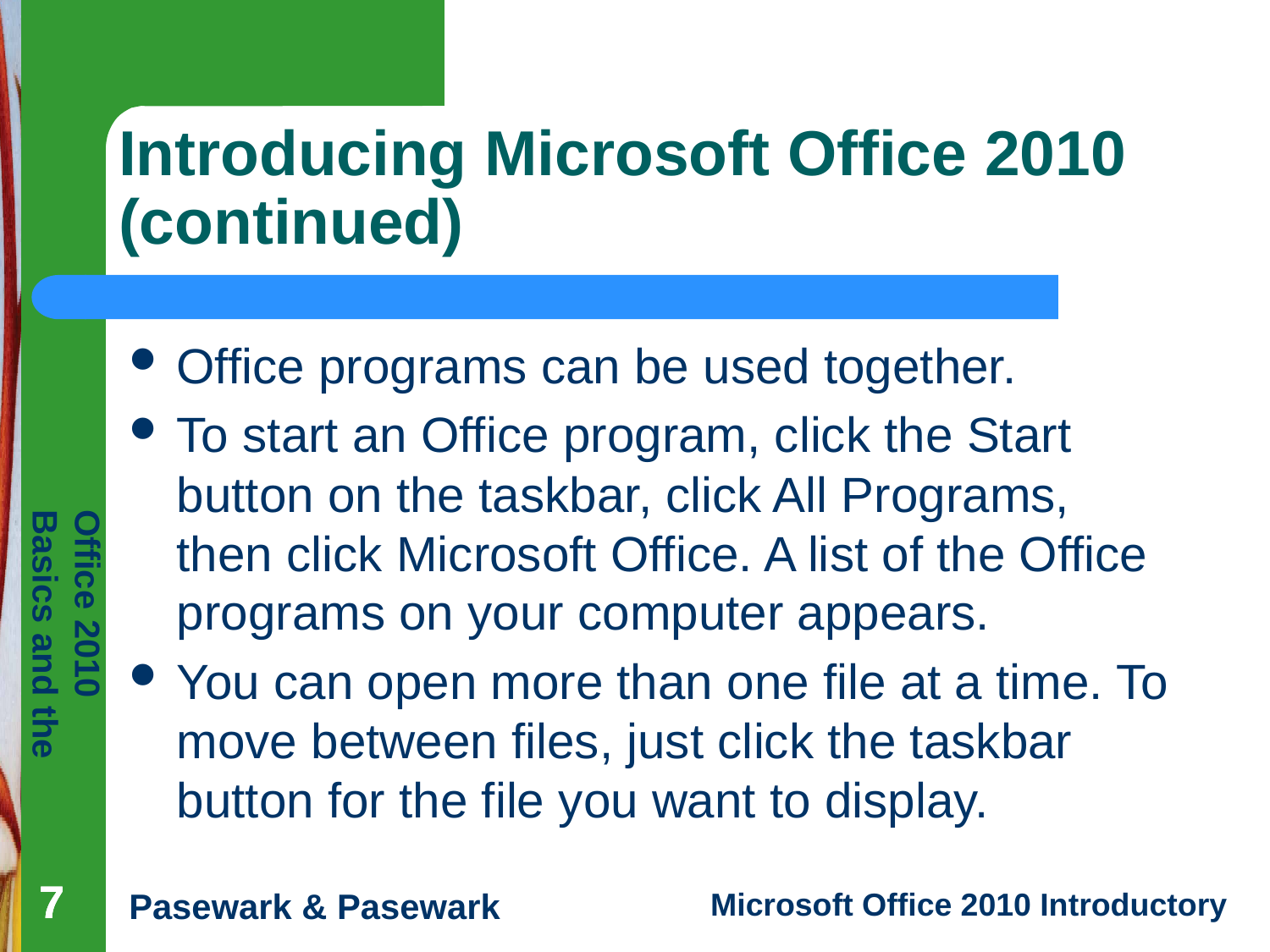

# Introducing Microsoft Office 2010 (continued)
Office programs can be used together.
To start an Office program, click the Start button on the taskbar, click All Programs, then click Microsoft Office. A list of the Office programs on your computer appears.
You can open more than one file at a time. To move between files, just click the taskbar button for the file you want to display.
7
7
7